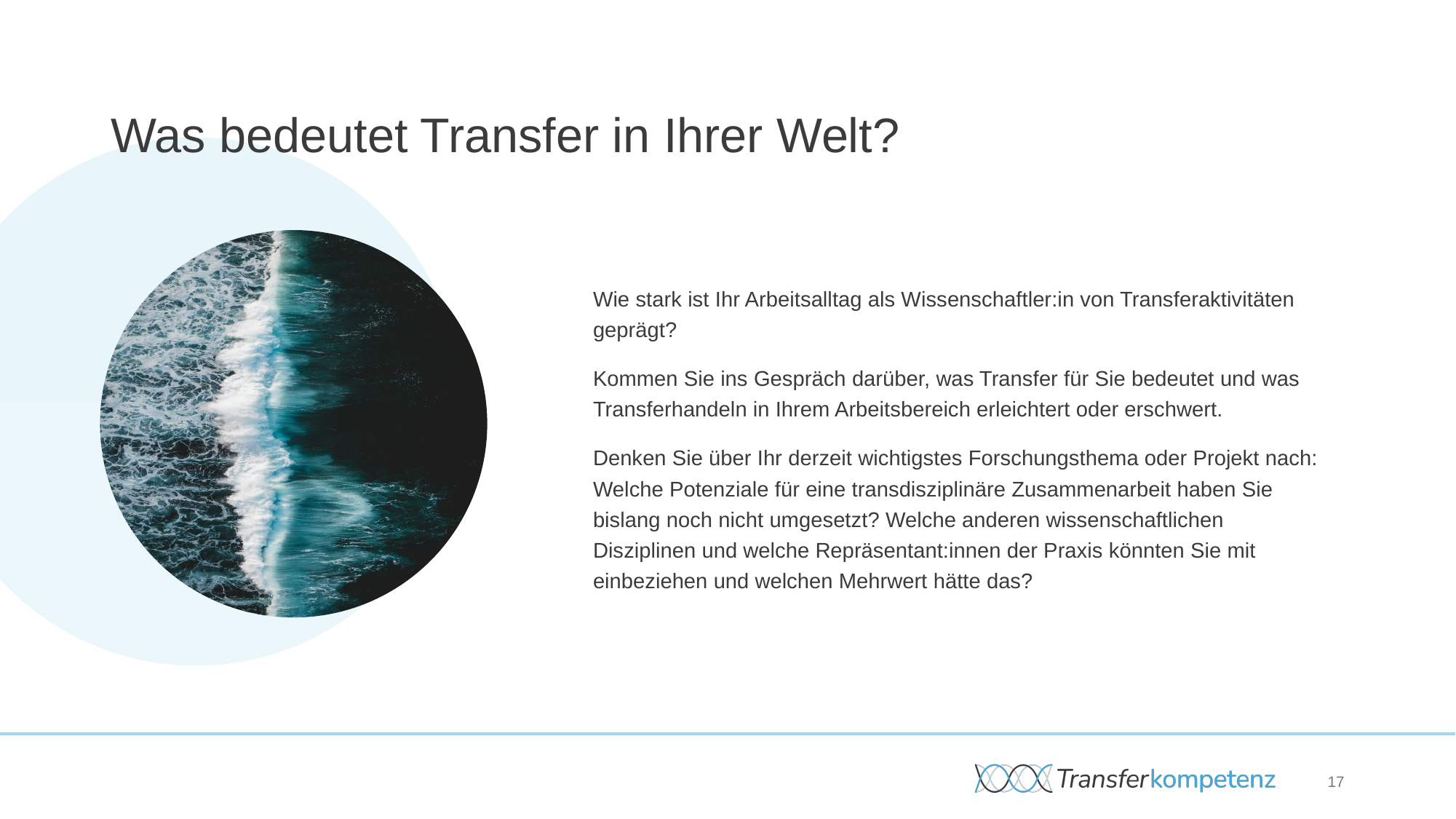

# Was bedeutet Transfer in Ihrer Welt?

Wie stark ist Ihr Arbeitsalltag als Wissenschaftler:in von Transferaktivitäten geprägt?
Kommen Sie ins Gespräch darüber, was Transfer für Sie bedeutet und was Transferhandeln in Ihrem Arbeitsbereich erleichtert oder erschwert.
Denken Sie über Ihr derzeit wichtigstes Forschungsthema oder Projekt nach: Welche Potenziale für eine transdisziplinäre Zusammenarbeit haben Sie bislang noch nicht umgesetzt? Welche anderen wissenschaftlichen Disziplinen und welche Repräsentant:innen der Praxis könnten Sie mit einbeziehen und welchen Mehrwert hätte das?

17